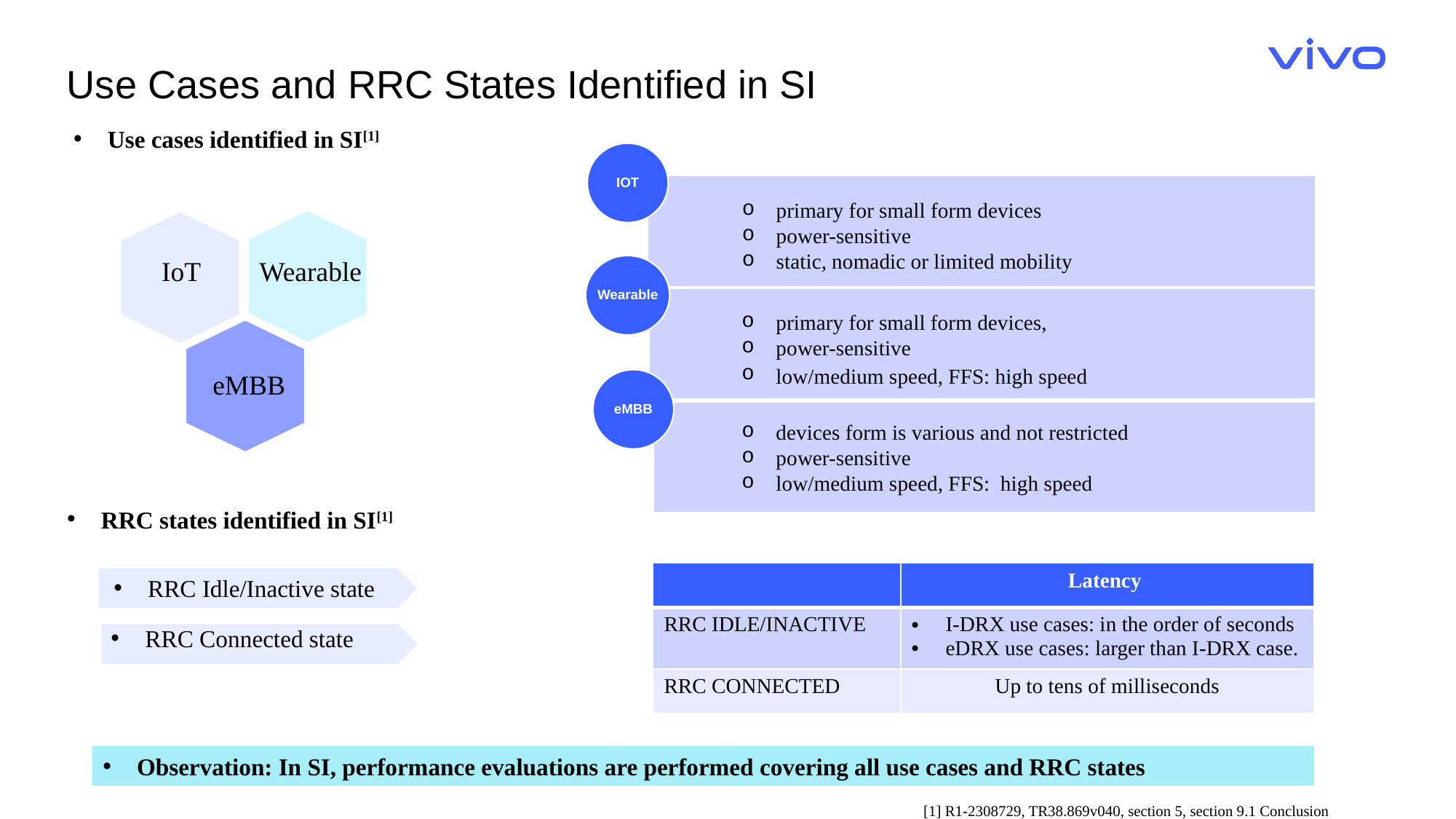

Use Cases and RRC States Identified in SI
Use cases identified in SI[1]
IOT

primary for small form devices
power-sensitive
static, nomadic or limited mobility

IoT
Wearable
eMBB
Wearable

primary for small form devices,
power-sensitive
low/medium speed, FFS: high speed
eMBB

devices form is various and not restricted
power-sensitive
low/medium speed, FFS:  high speed

RRC states identified in SI[1]
|  | Latency |
| --- | --- |
| RRC IDLE/INACTIVE | I-DRX use cases: in the order of seconds eDRX use cases: larger than I-DRX case. |
| RRC CONNECTED | Up to tens of milliseconds |
RRC Idle/Inactive state

RRC Connected state

Observation: In SI, performance evaluations are performed covering all use cases and RRC states
[1] R1-2308729, TR38.869v040, section 5, section 9.1 Conclusion